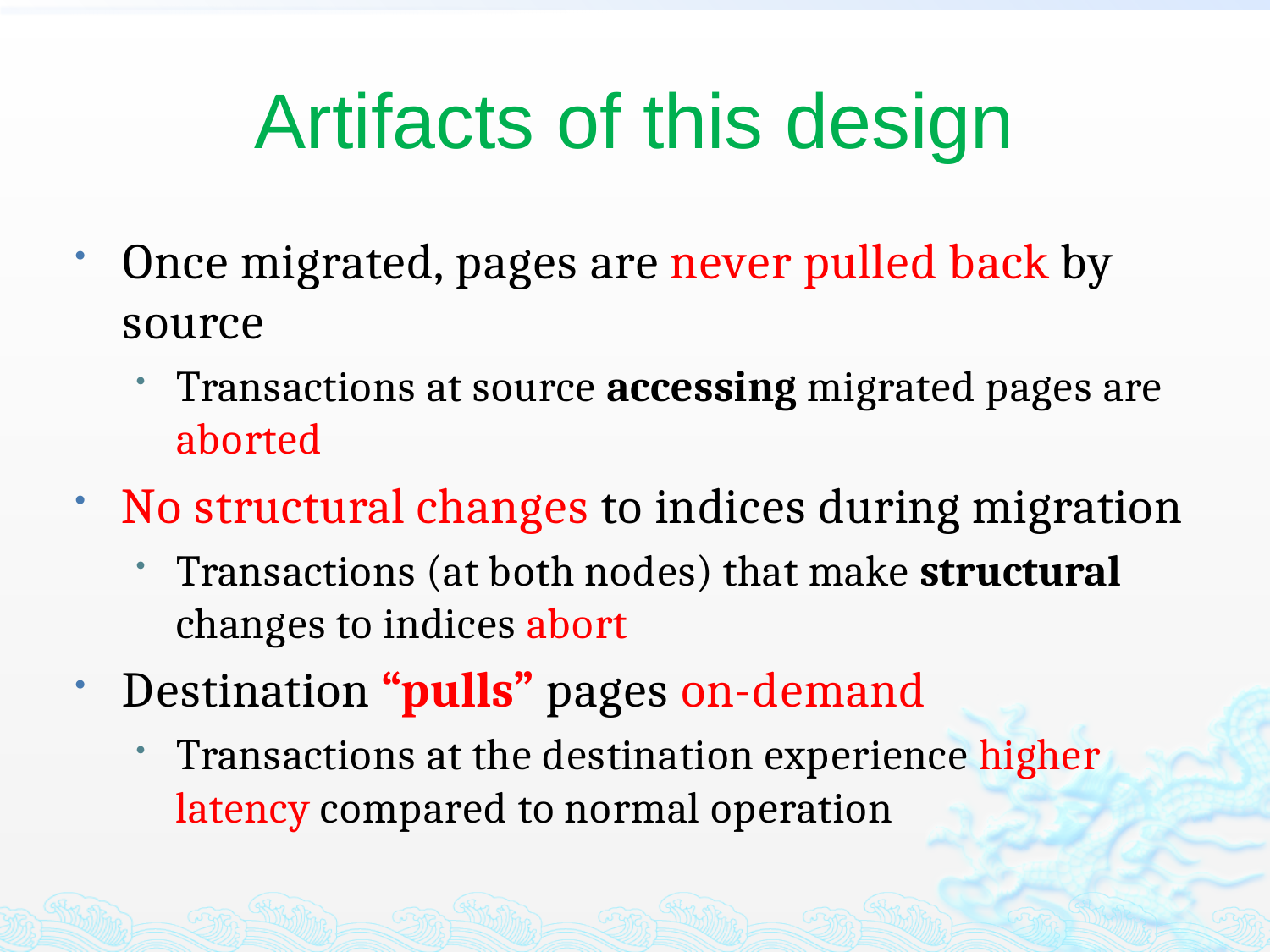

# Artifacts of this design
Once migrated, pages are never pulled back by source
Transactions at source accessing migrated pages are aborted
No structural changes to indices during migration
Transactions (at both nodes) that make structural changes to indices abort
Destination “pulls” pages on-demand
Transactions at the destination experience higher latency compared to normal operation